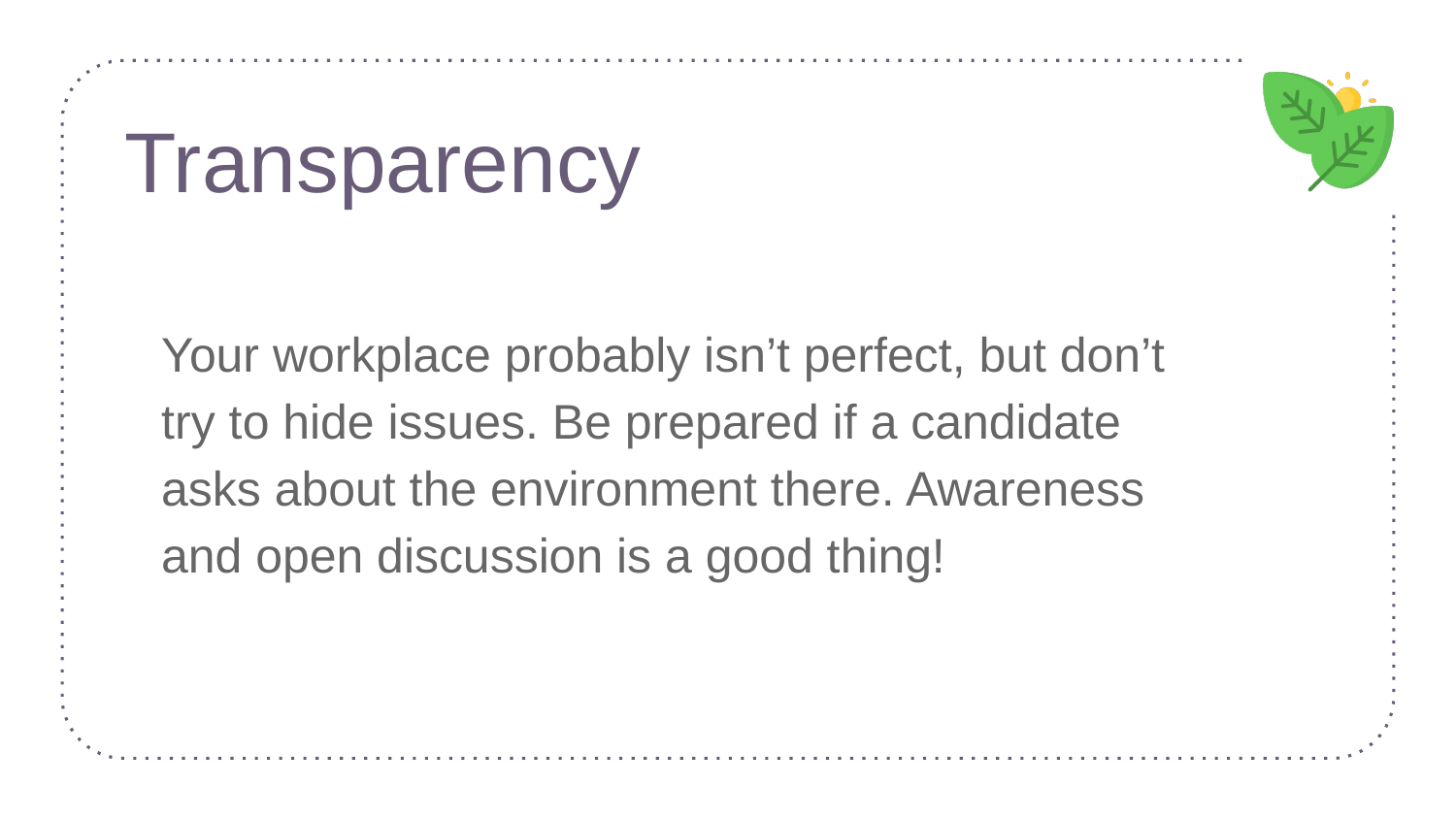

# Transparency
Your workplace probably isn’t perfect, but don’t try to hide issues. Be prepared if a candidate asks about the environment there. Awareness and open discussion is a good thing!